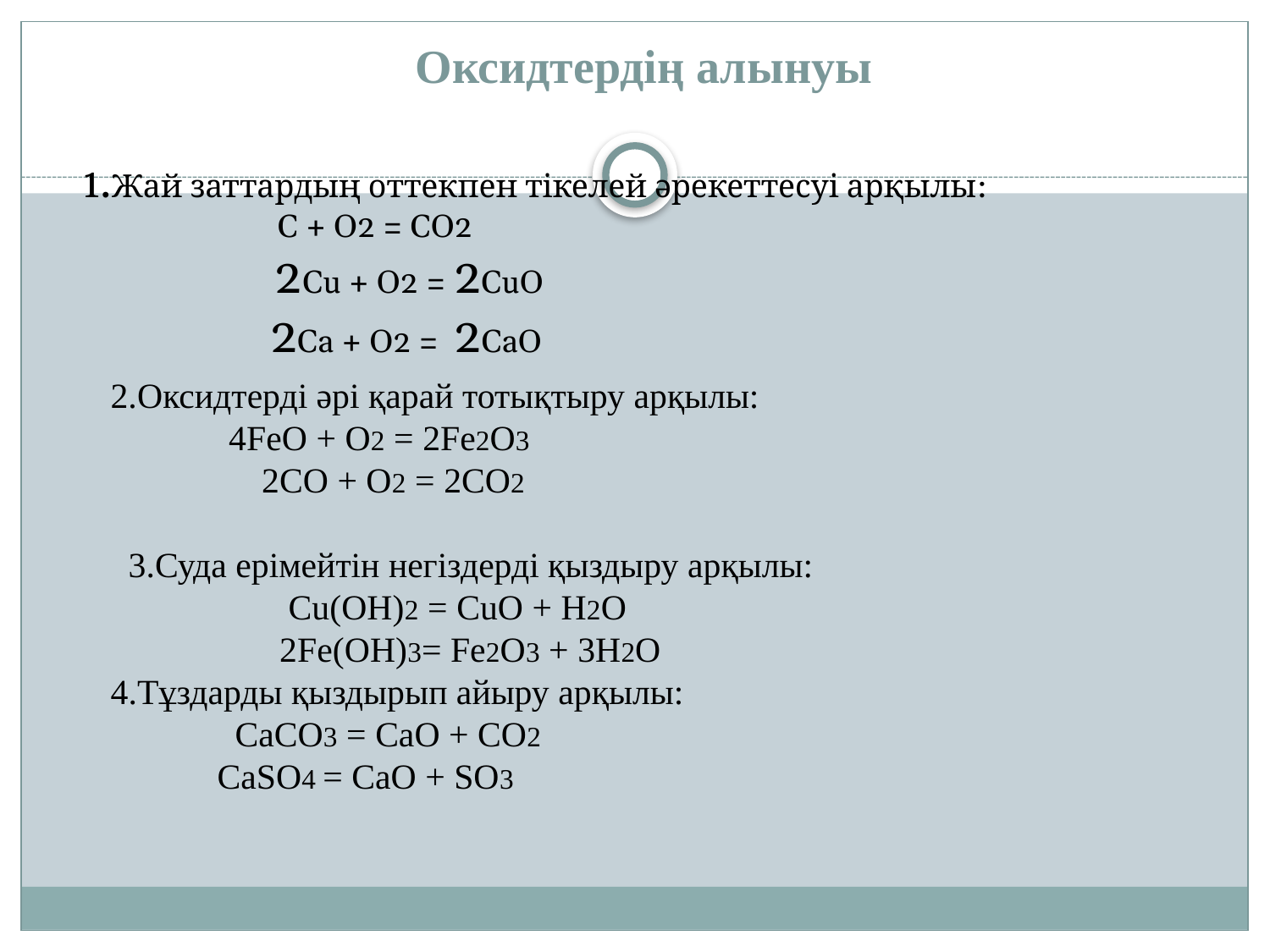

Оксидтердің алынуы
#
 1.Жай заттардың оттекпен тікелей әрекеттесуі арқылы:
                           C + O2 = CO2
                    2Cu + O2 = 2CuO
                          2Ca + O2 =  2CaO
 2.Оксидтерді әрі қарай тотықтыру арқылы:
	4FeO + O2 = 2Fe2O3
                  2CO + O2 = 2CO2

   3.Суда ерімейтін негіздерді қыздыру арқылы:
                     Cu(OH)2 = CuO + H2O
                    2Fe(OH)3= Fe2O3 + 3H2O
 4.Тұздарды қыздырып айыру арқылы:
               CaCO3 = CaO + CO2
             CaSO4 = CaO + SO3